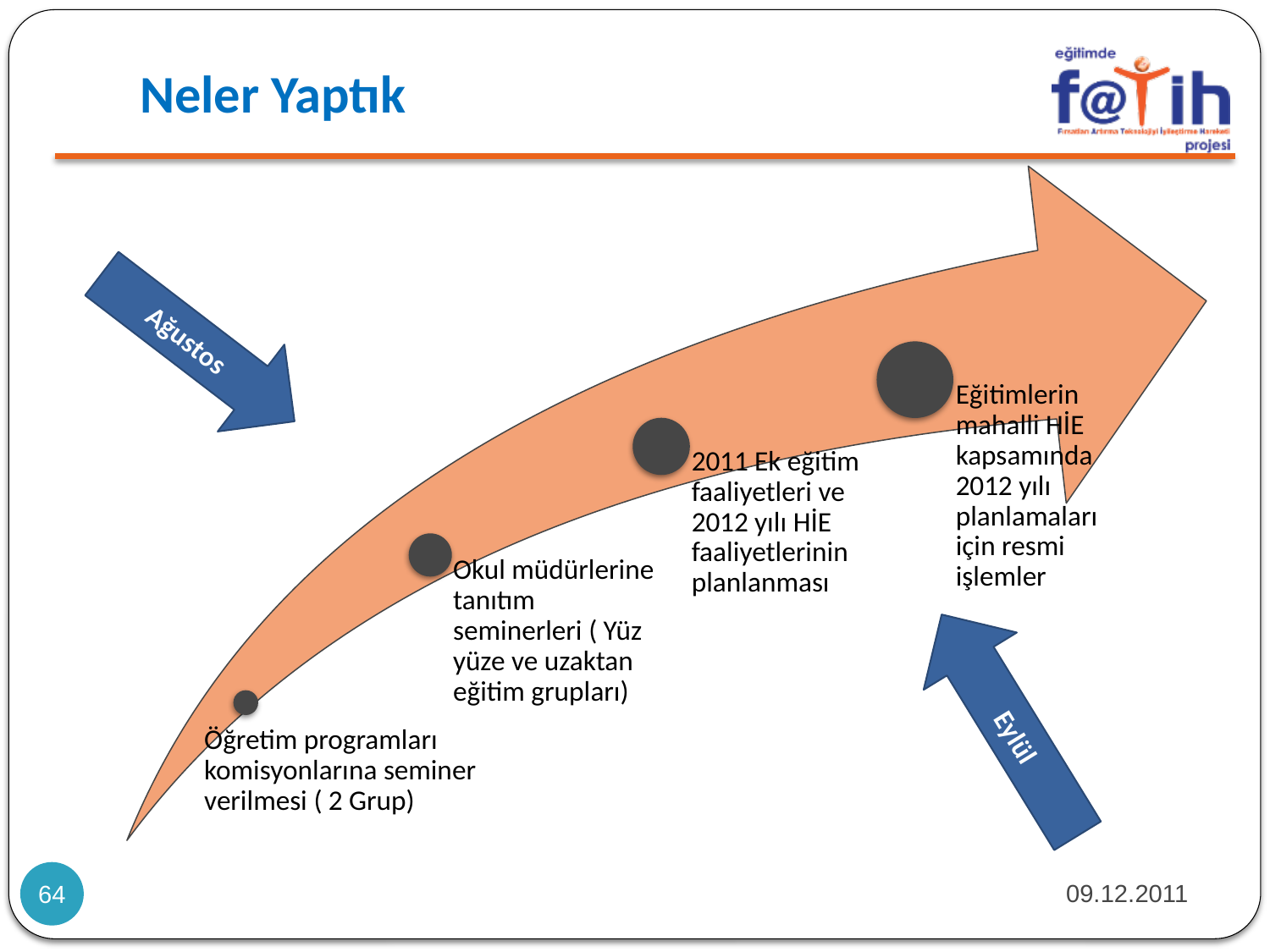

# Neler Yaptık
Öğretim programları komisyonlarına seminer verilmesi ( 2 Grup)
Okul müdürlerine tanıtım seminerleri ( Yüz yüze ve uzaktan eğitim grupları)
2011 Ek eğitim faaliyetleri ve 2012 yılı HİE faaliyetlerinin planlanması
Eğitimlerin mahalli HİE kapsamında 2012 yılı planlamaları için resmi işlemler
Ağustos
Eylül
09.12.2011
64